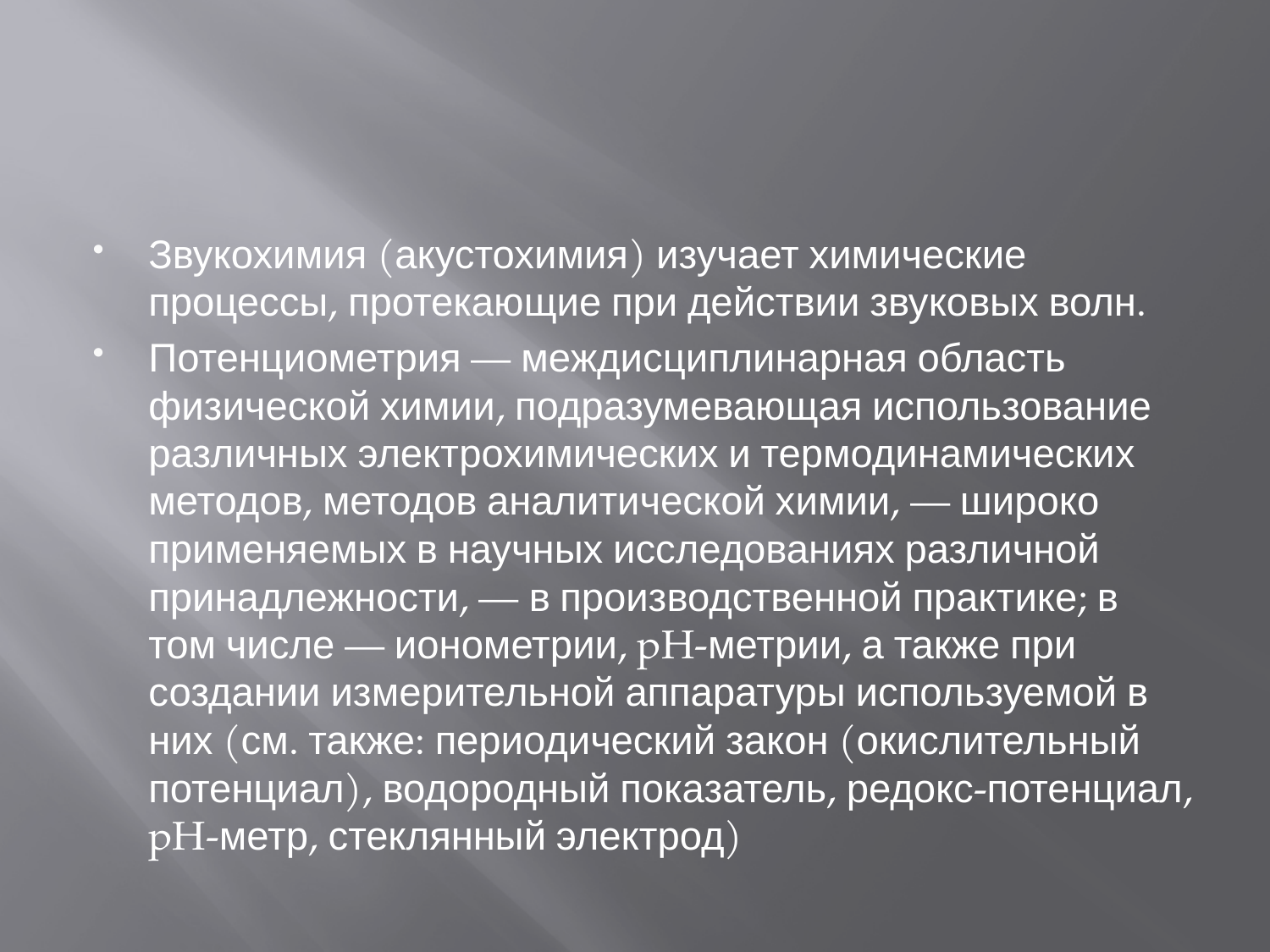

#
Звукохимия (акустохимия) изучает химические процессы, протекающие при действии звуковых волн.
Потенциометрия — междисциплинарная область физической химии, подразумевающая использование различных электрохимических и термодинамических методов, методов аналитической химии, — широко применяемых в научных исследованиях различной принадлежности, — в производственной практике; в том числе — ионометрии, pH-метрии, а также при создании измерительной аппаратуры используемой в них (см. также: периодический закон (окислительный потенциал), водородный показатель, редокс-потенциал, pH-метр, стеклянный электрод)